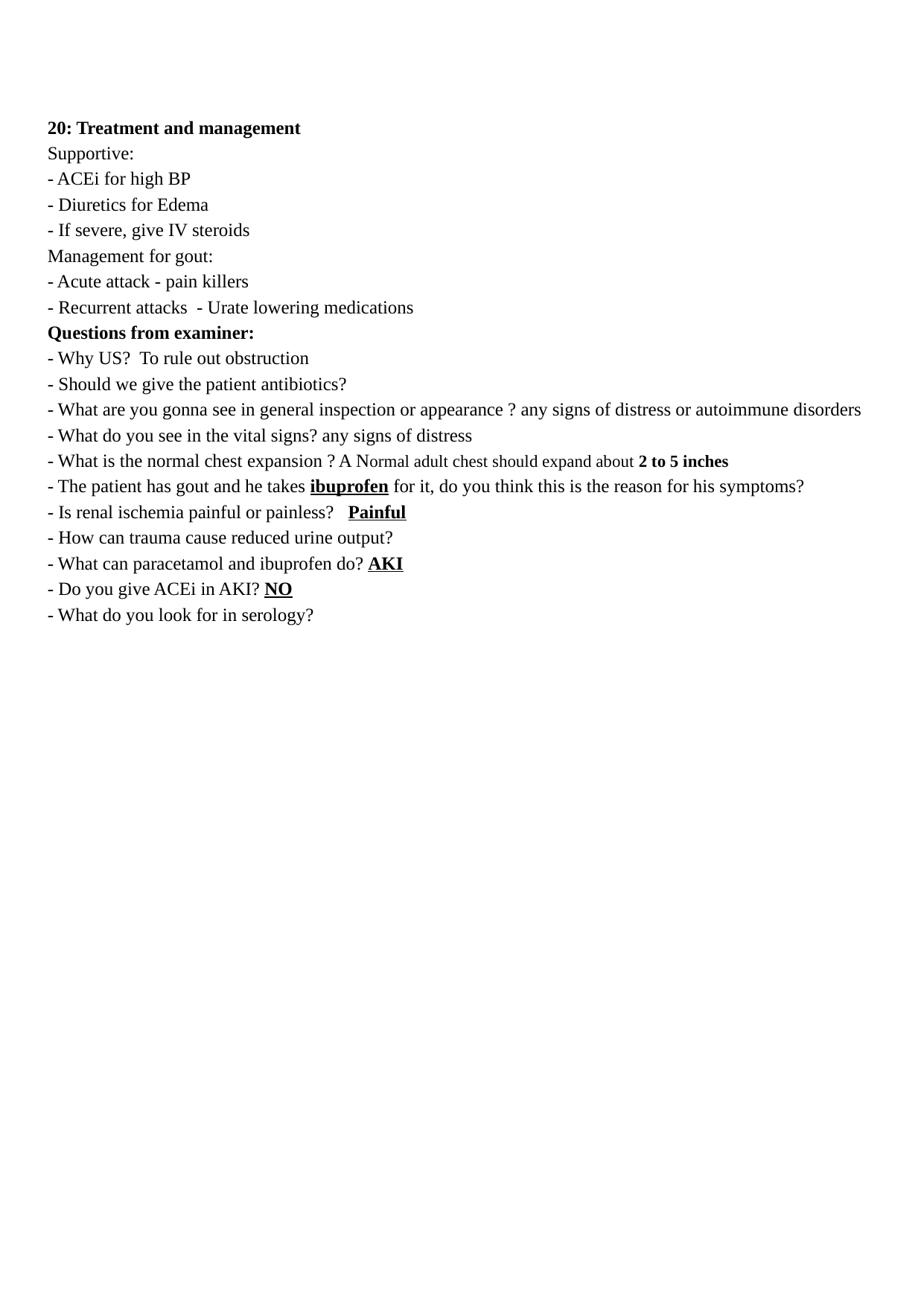

20: Treatment and management
Supportive:
- ACEi for high BP
- Diuretics for Edema
- If severe, give IV steroids
Management for gout:
- Acute attack - pain killers
- Recurrent attacks  - Urate lowering medications
Questions from examiner:
- Why US?  To rule out obstruction
- Should we give the patient antibiotics?
- What are you gonna see in general inspection or appearance ? any signs of distress or autoimmune disorders
- What do you see in the vital signs? any signs of distress
- What is the normal chest expansion ? A Normal adult chest should expand about 2 to 5 inches
- The patient has gout and he takes ibuprofen for it, do you think this is the reason for his symptoms?
- Is renal ischemia painful or painless?   Painful
- How can trauma cause reduced urine output?
- What can paracetamol and ibuprofen do? AKI
- Do you give ACEi in AKI? NO
- What do you look for in serology?